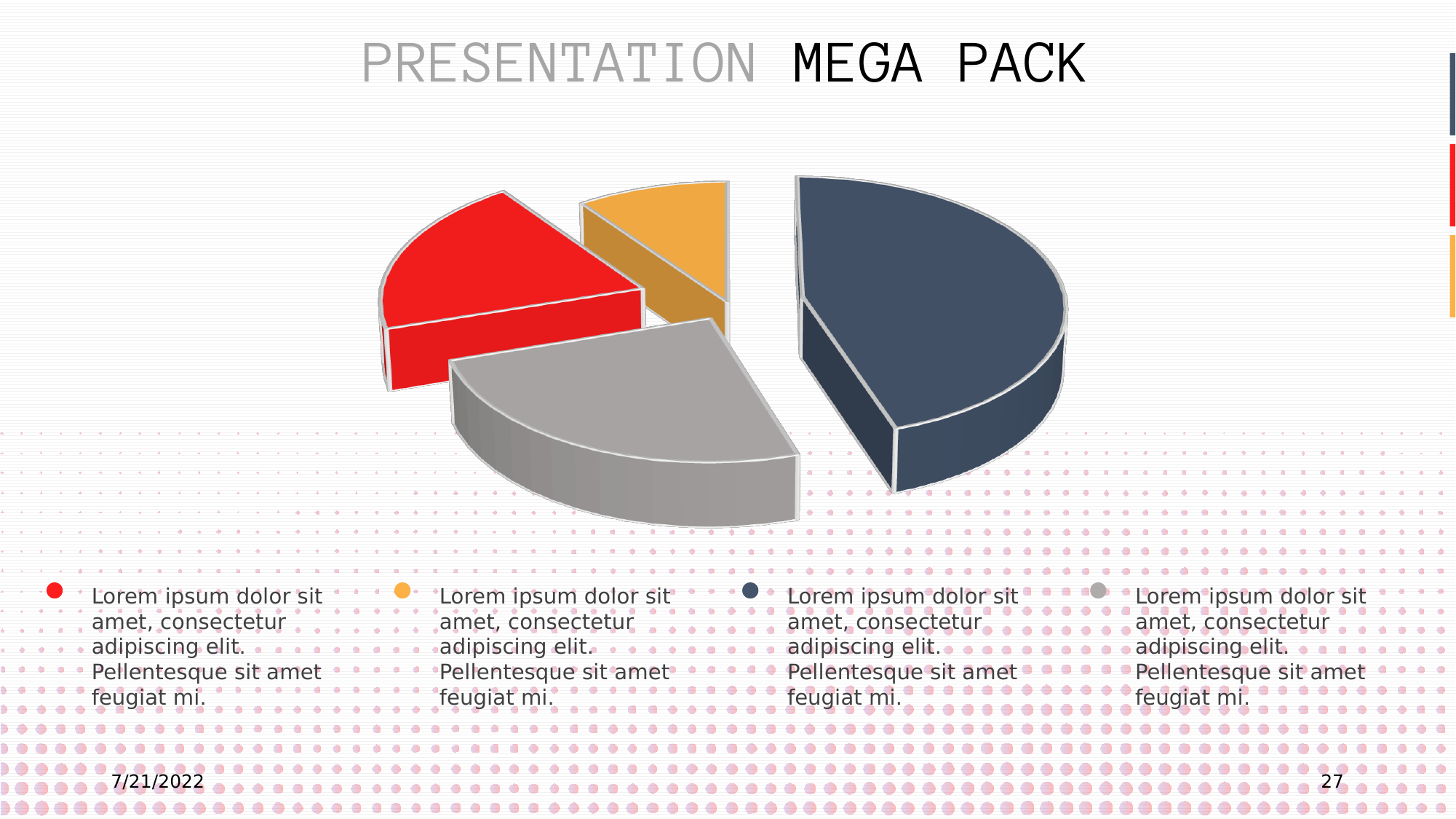

PRESENTATION MEGA PACK

[unsupported chart]

Lorem ipsum dolor sit amet, consectetur adipiscing elit. Pellentesque sit amet feugiat mi.

Lorem ipsum dolor sit amet, consectetur adipiscing elit. Pellentesque sit amet feugiat mi.

Lorem ipsum dolor sit amet, consectetur adipiscing elit. Pellentesque sit amet feugiat mi.

Lorem ipsum dolor sit amet, consectetur adipiscing elit. Pellentesque sit amet feugiat mi.
7/21/2022
27